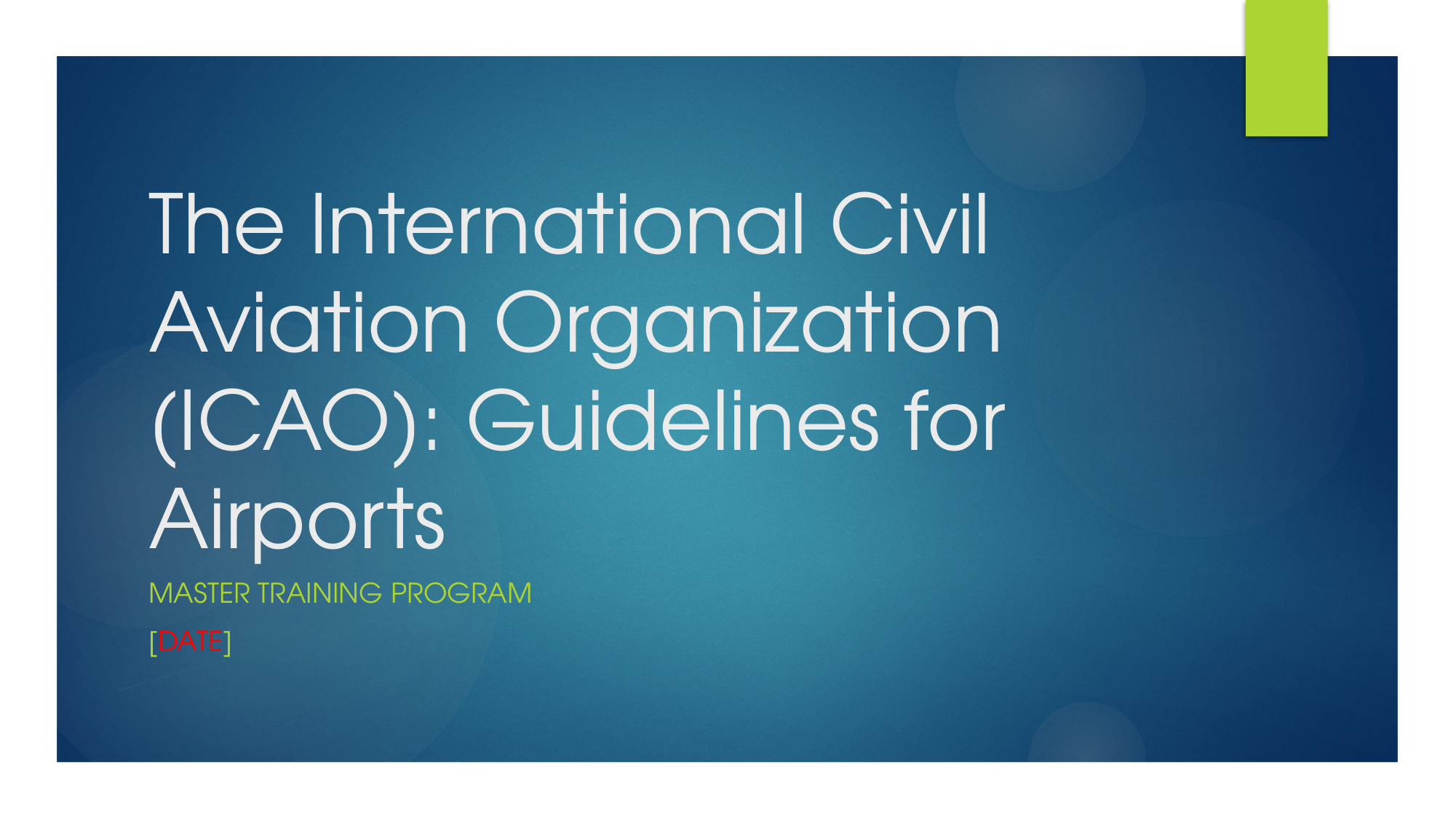

# The International Civil Aviation Organization (ICAO): Guidelines for Airports
Master training program
[Date]